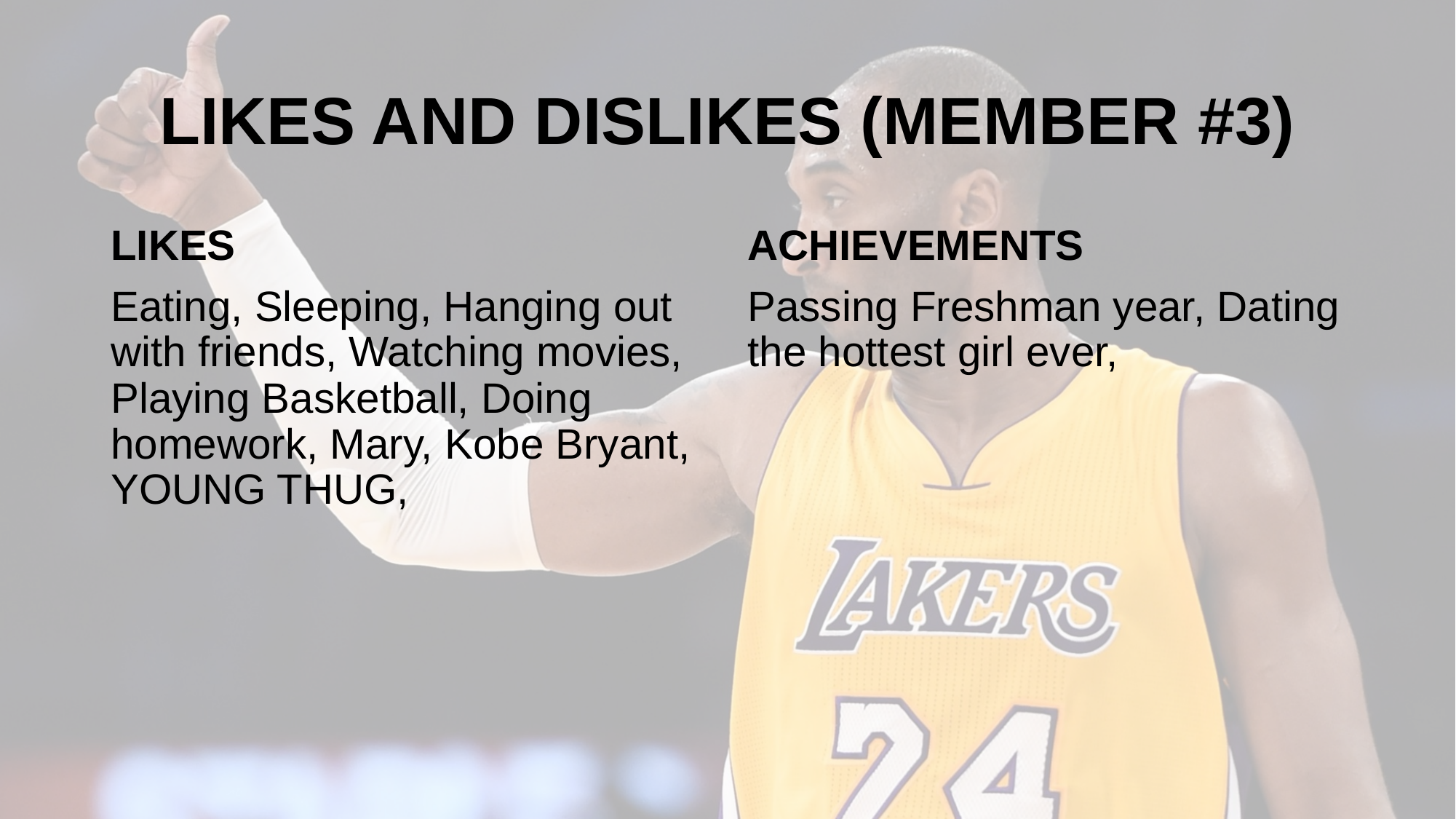

# LIKES AND DISLIKES (MEMBER #3)
LIKES
Eating, Sleeping, Hanging out with friends, Watching movies, Playing Basketball, Doing homework, Mary, Kobe Bryant, YOUNG THUG,
ACHIEVEMENTS
Passing Freshman year, Dating the hottest girl ever,